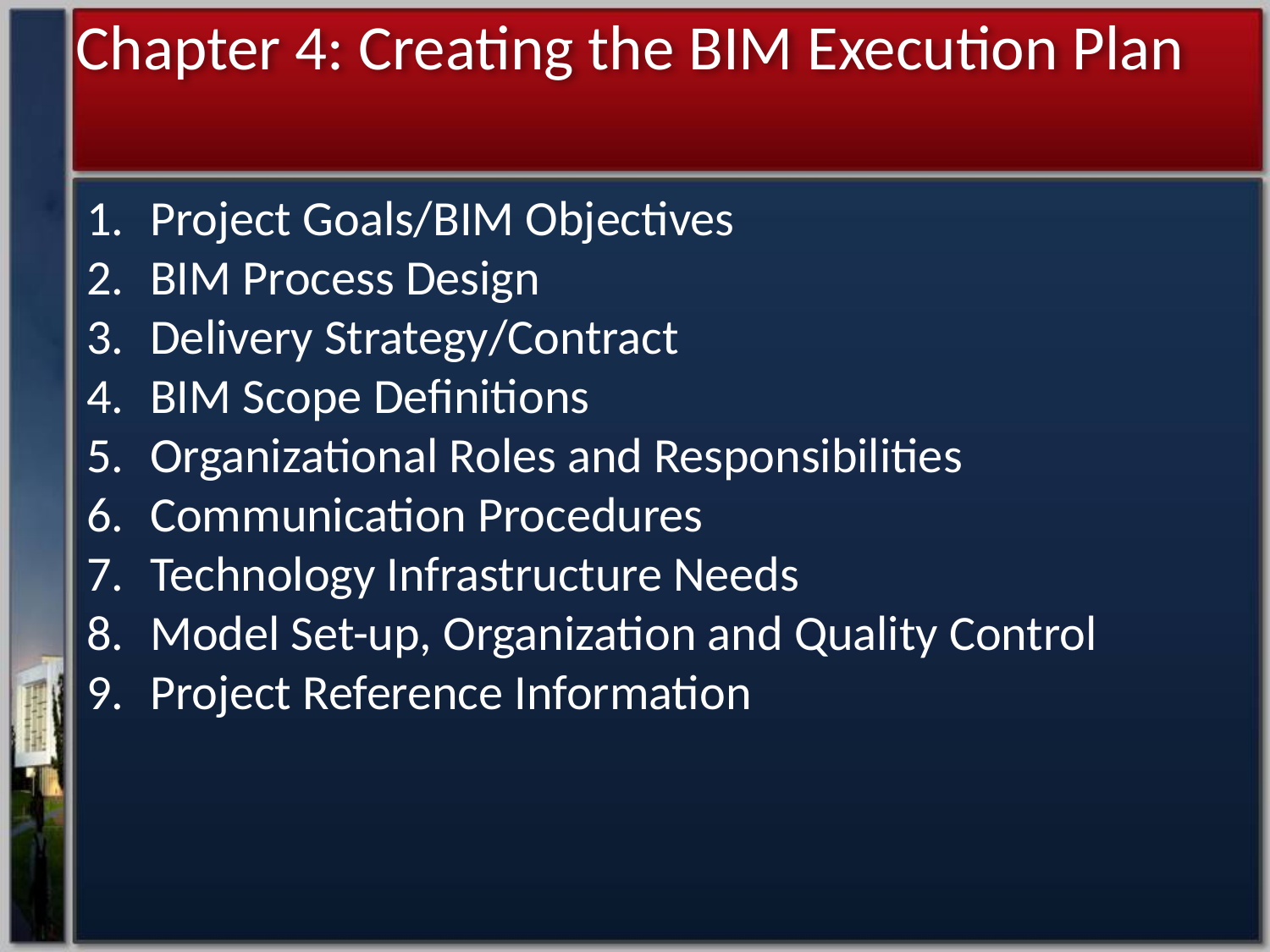

Chapter 4: Creating the BIM Execution Plan
Project Goals/BIM Objectives
BIM Process Design
Delivery Strategy/Contract
BIM Scope Definitions
Organizational Roles and Responsibilities
Communication Procedures
Technology Infrastructure Needs
Model Set-up, Organization and Quality Control
Project Reference Information